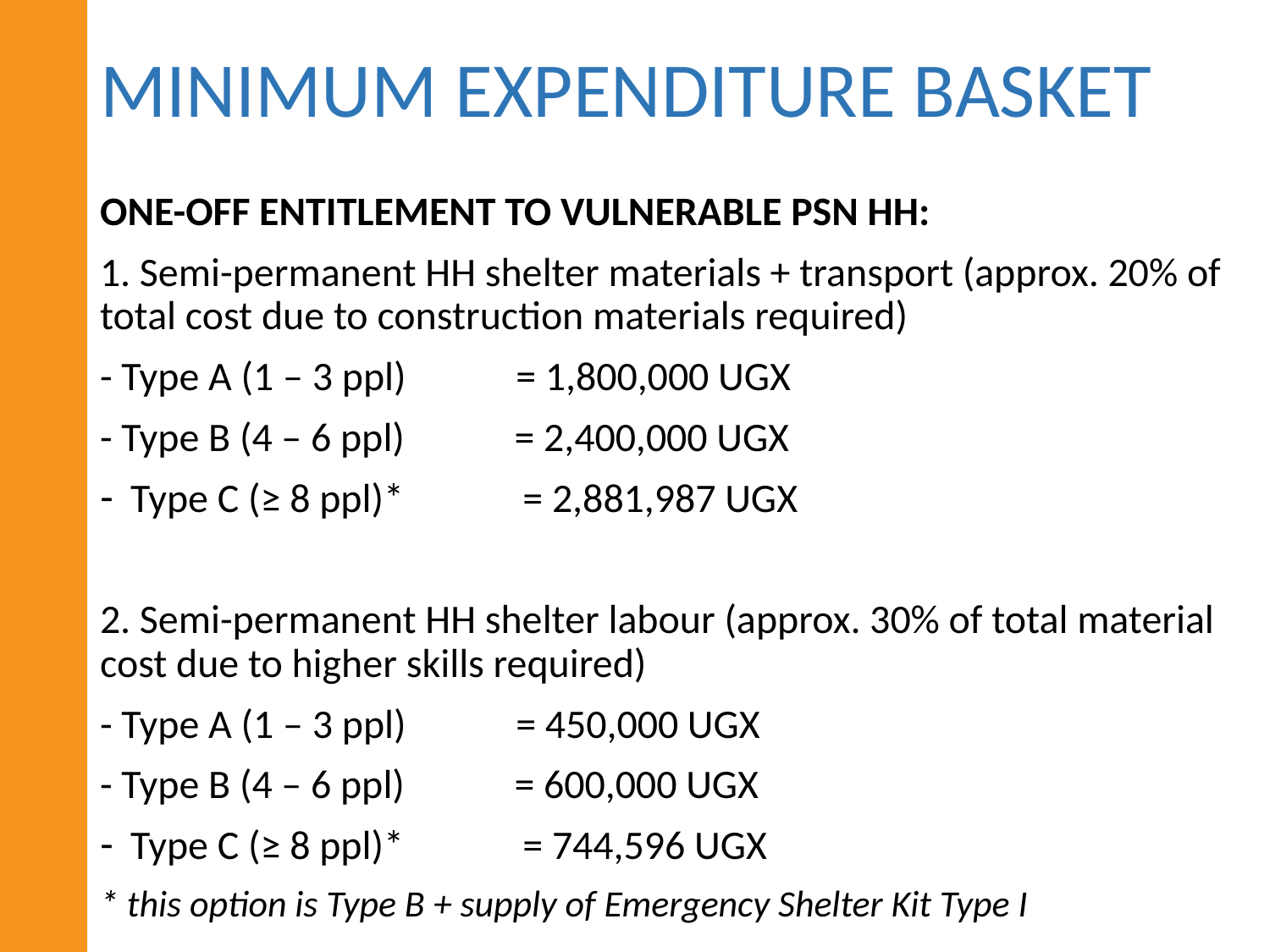

# MINIMUM EXPENDITURE BASKET
ONE-OFF ENTITLEMENT TO VULNERABLE PSN HH:
1. Semi-permanent HH shelter materials + transport (approx. 20% of total cost due to construction materials required)
- Type A (1 – 3 ppl)            = 1,800,000 UGX
- Type B (4 – 6 ppl)            = 2,400,000 UGX
Type C (≥ 8 ppl)*             = 2,881,987 UGX

2. Semi-permanent HH shelter labour (approx. 30% of total material cost due to higher skills required)
- Type A (1 – 3 ppl)            = 450,000 UGX
- Type B (4 – 6 ppl)            = 600,000 UGX
Type C (≥ 8 ppl)*             = 744,596 UGX
* this option is Type B + supply of Emergency Shelter Kit Type I